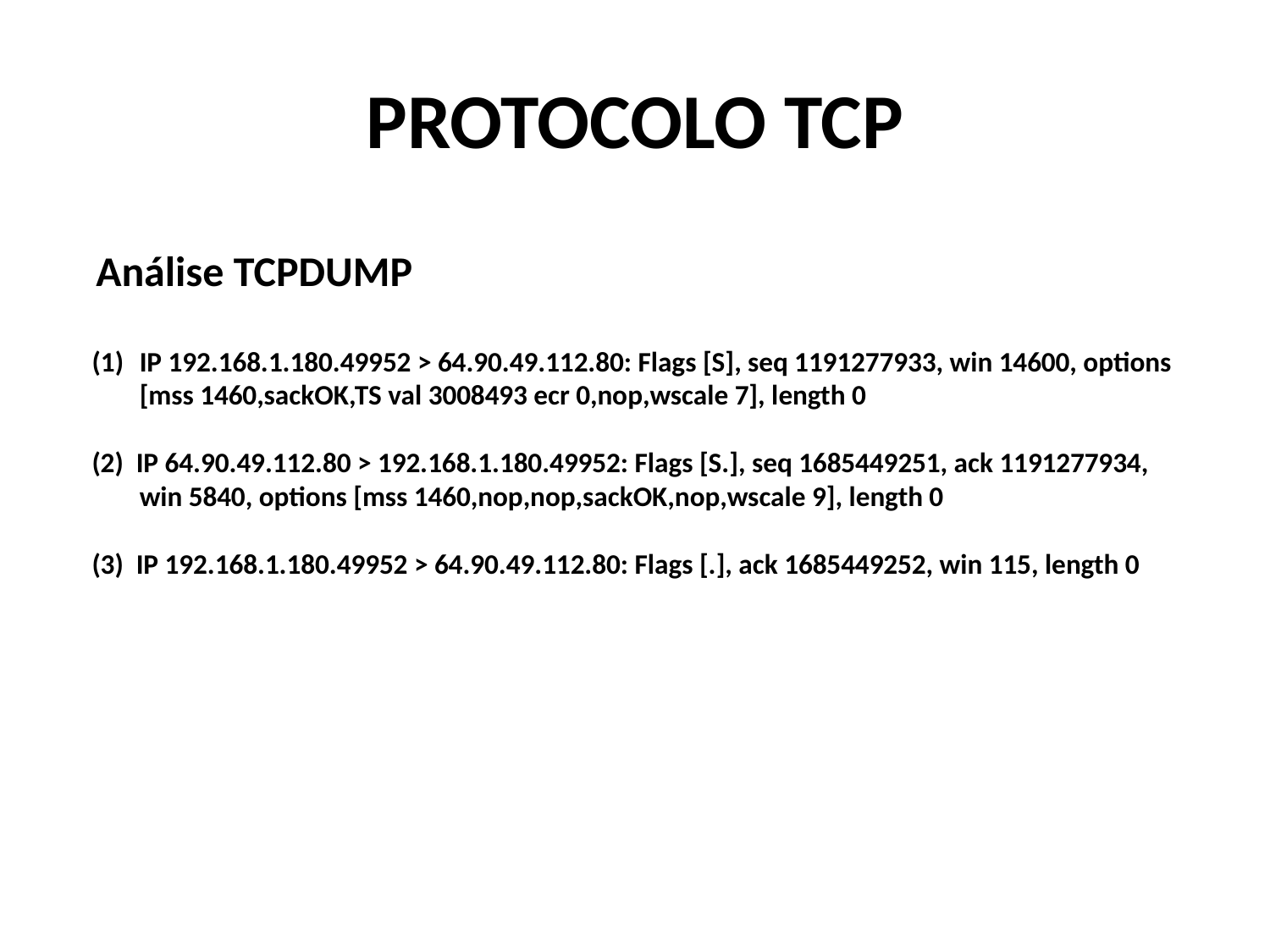

# PROTOCOLO TCP
Análise TCPDUMP
IP 192.168.1.180.49952 > 64.90.49.112.80: Flags [S], seq 1191277933, win 14600, options [mss 1460,sackOK,TS val 3008493 ecr 0,nop,wscale 7], length 0

(2)  IP 64.90.49.112.80 > 192.168.1.180.49952: Flags [S.], seq 1685449251, ack 1191277934, win 5840, options [mss 1460,nop,nop,sackOK,nop,wscale 9], length 0

(3)  IP 192.168.1.180.49952 > 64.90.49.112.80: Flags [.], ack 1685449252, win 115, length 0